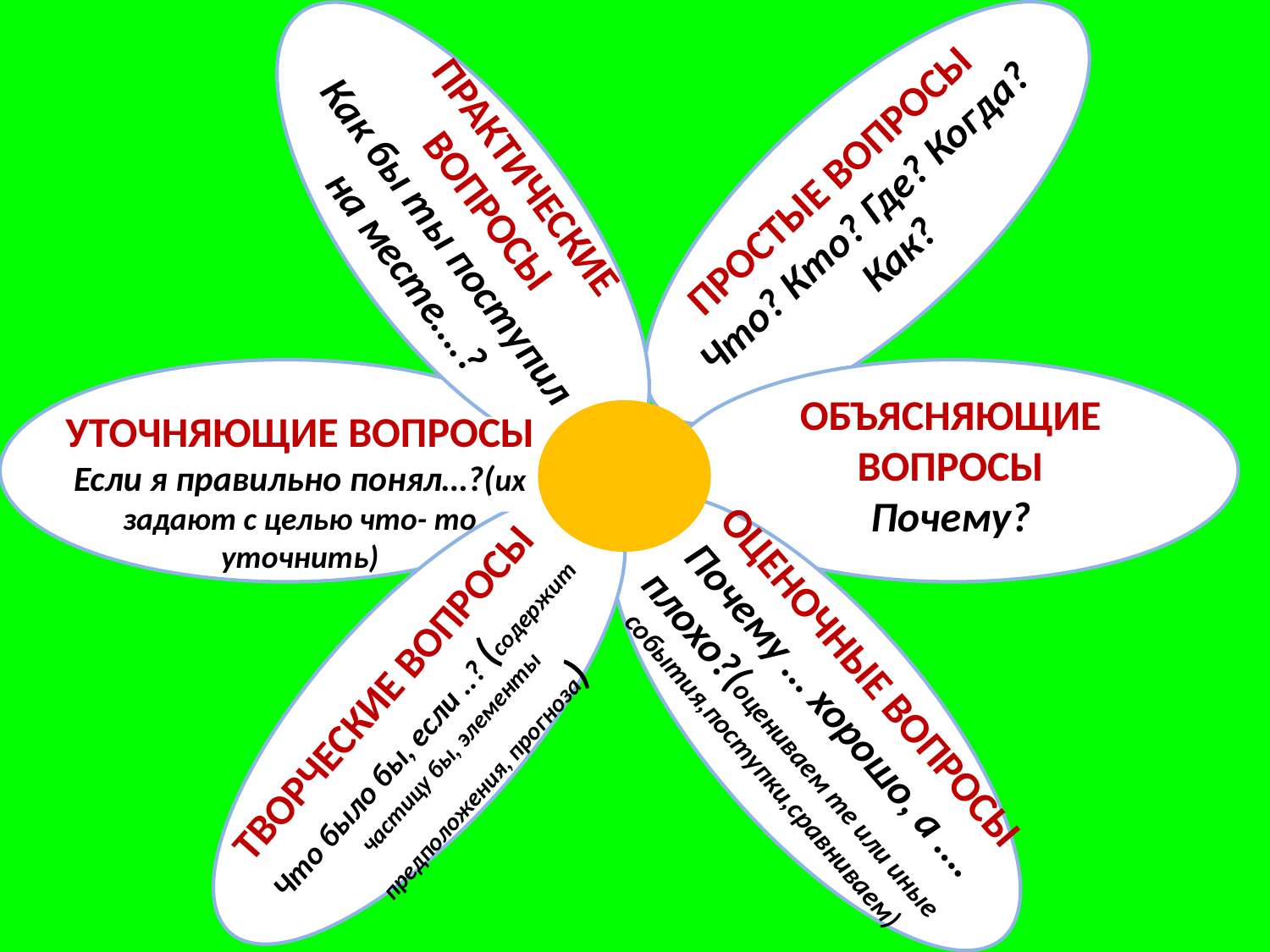

ПРОСТЫЕ ВОПРОСЫ
Что? Кто? Где? Когда? Как?
ПРАКТИЧЕСКИЕ  ВОПРОСЫ
Как бы ты поступил на месте….?

УТОЧНЯЮЩИЕ ВОПРОСЫ
Если я правильно понял…?(их задают с целью что- то уточнить)

ОБЪЯСНЯЮЩИЕ ВОПРОСЫ
Почему?

ТВОРЧЕСКИЕ ВОПРОСЫ
Что было бы, если ..? (содержит частицу бы, элементы предположения, прогноза)
ОЦЕНОЧНЫЕ ВОПРОСЫ
Почему … хорошо, а …. плохо?(оцениваем те или иные события,поступки,сравниваем)